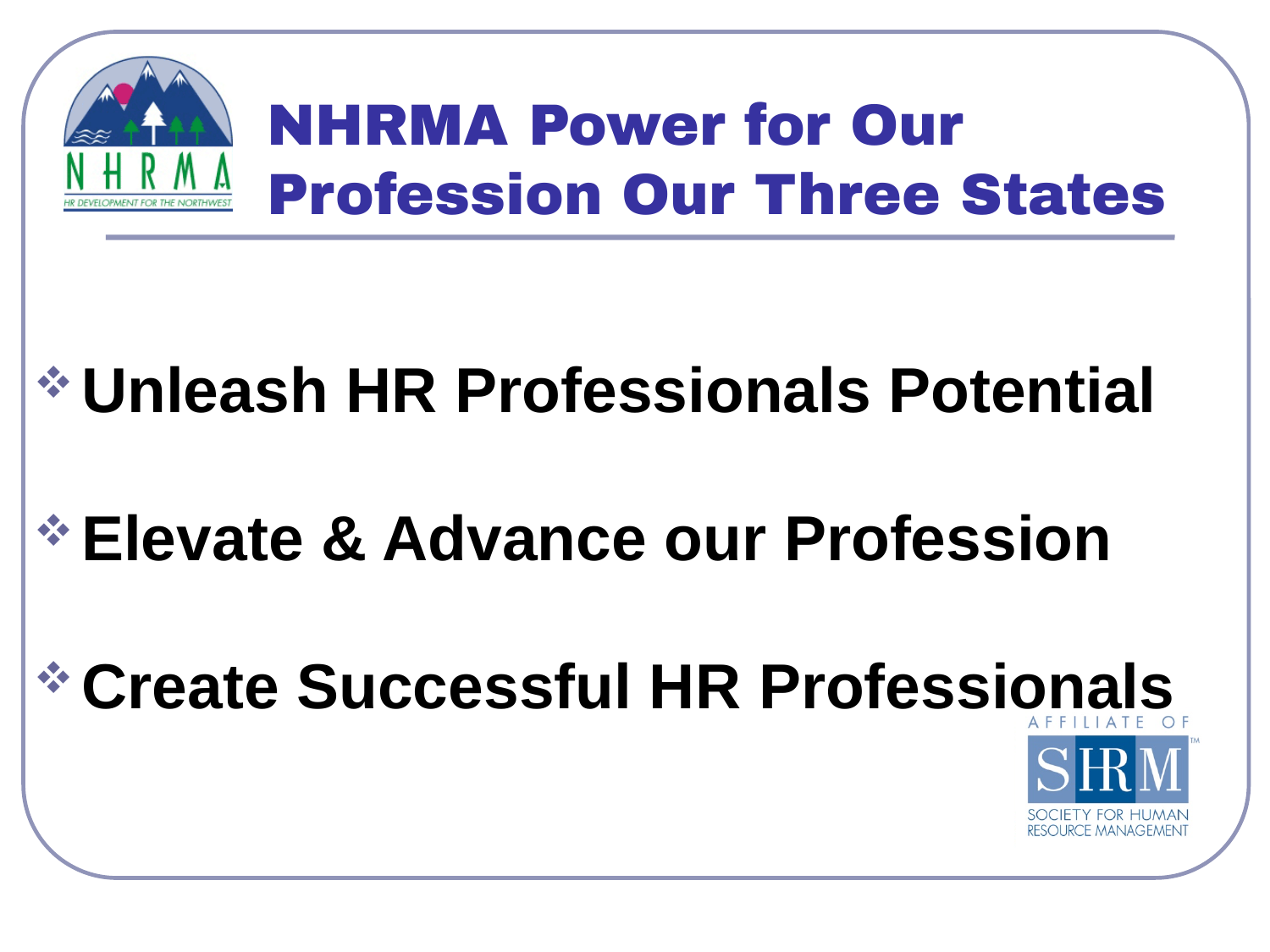

# NHRMA Power for Our Profession Our Three States

Unleash HR Professionals Potential

Elevate & Advance our Profession

Create Successful HR Professionals